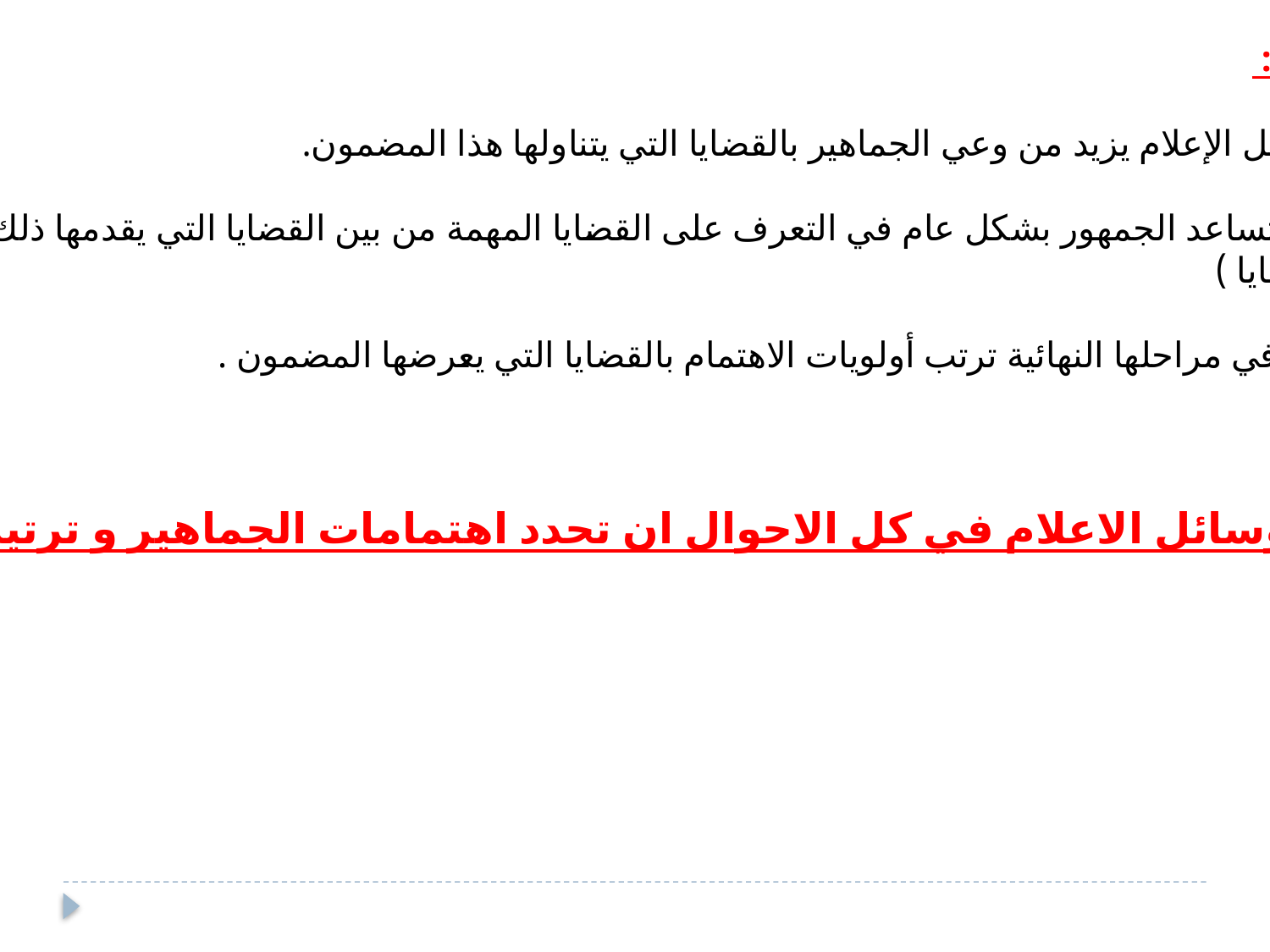

وظائف النظرية :

1- أن مضمون وسائل الإعلام يزيد من وعي الجماهير بالقضايا التي يتناولها هذا المضمون.

2- أن هذه النظرية تساعد الجمهور بشكل عام في التعرف على القضايا المهمة من بين القضايا التي يقدمها ذلك
المضمون(تثير القضايا )

3- أن هذه النظرية في مراحلها النهائية ترتب أولويات الاهتمام بالقضايا التي يعرضها المضمون .

هل تستطيع وسائل الاعلام في كل الاحوال ان تحدد اهتمامات الجماهير و ترتيب الأولويات ؟